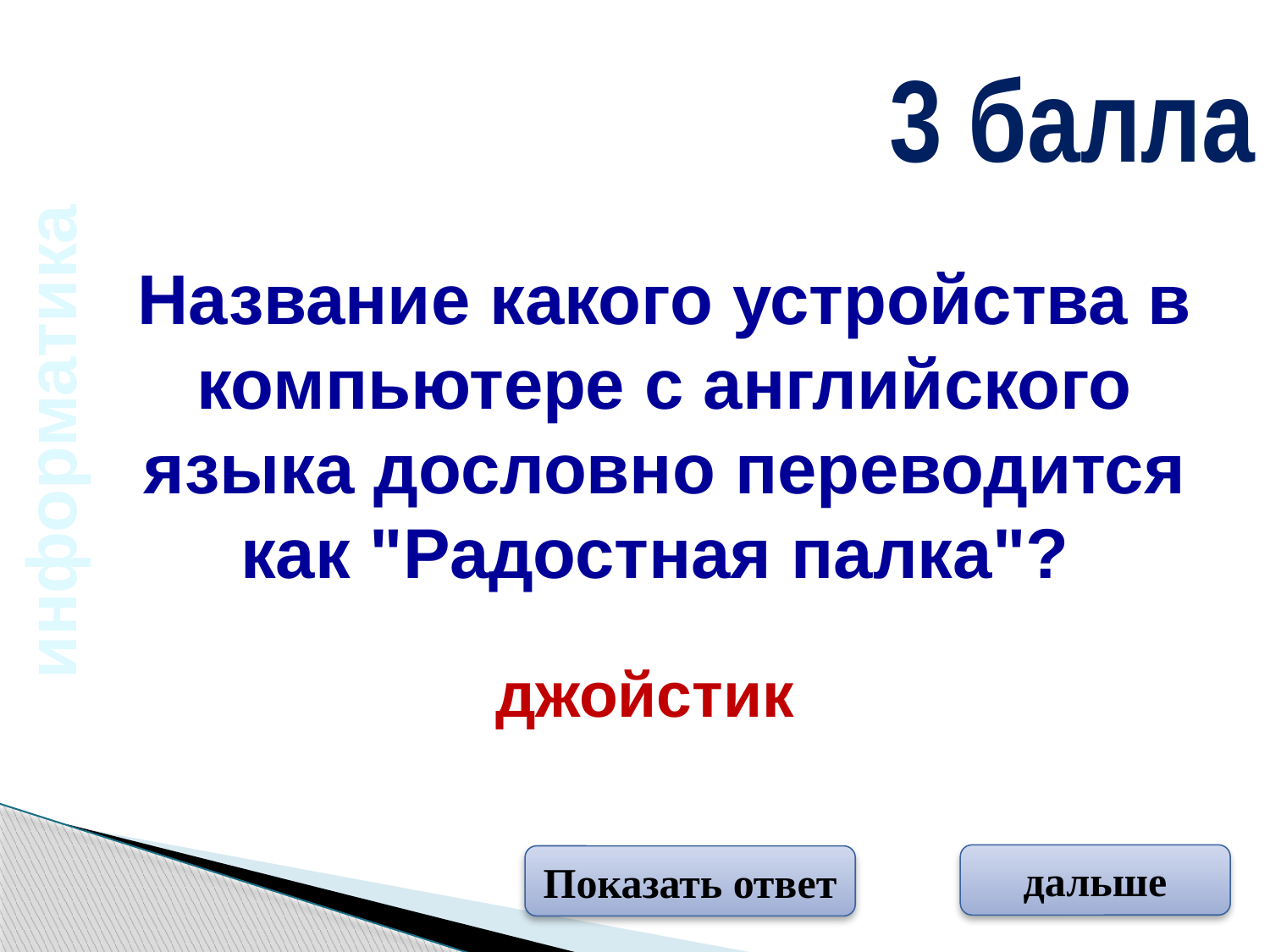

3 балла
Название какого устройства в компьютере с английского языка дословно переводится как "Радостная палка"?
информатика
джойстик
дальше
Показать ответ